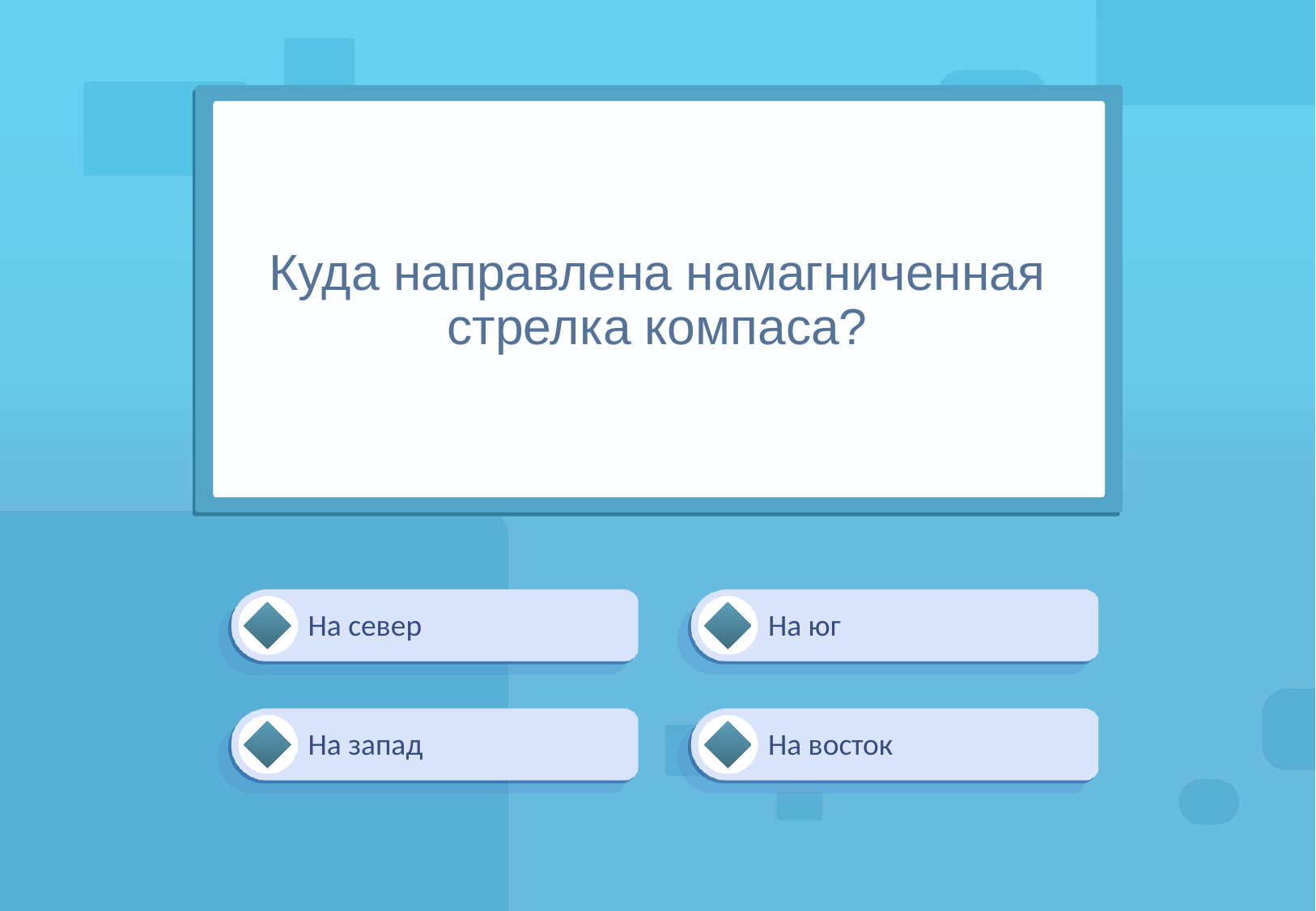

# Куда направлена намагниченная стрелка компаса?
На север
На юг

На запад
На восток